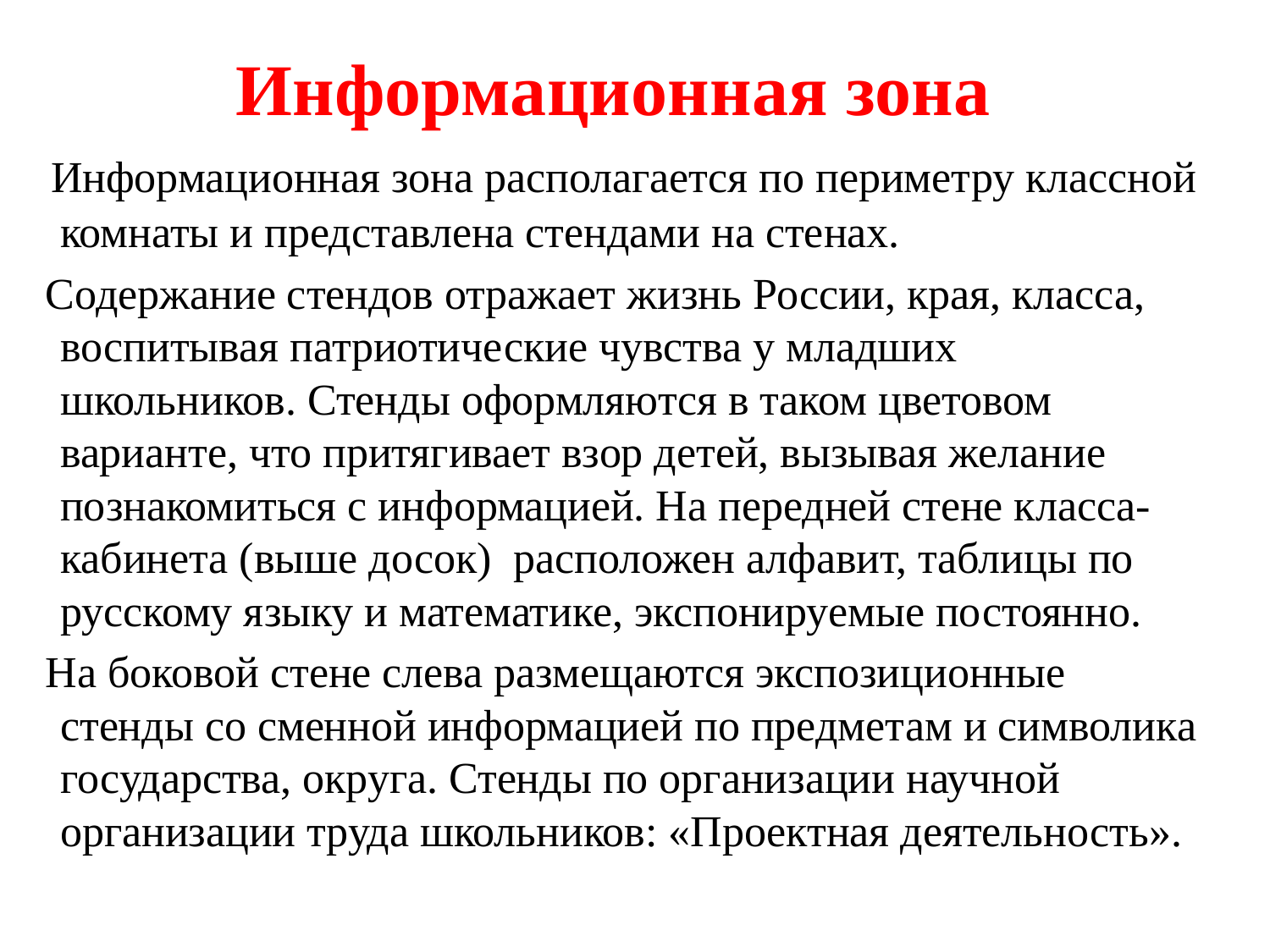

# Информационная зона
   Информационная зона располагается по периметру классной комнаты и представлена стендами на стенах.
   Содержание стендов отражает жизнь России, края, класса, воспитывая патриотические чувства у младших школьников. Стенды оформляются в таком цветовом варианте, что притягивает взор детей, вызывая желание познакомиться с информацией. На передней стене класса-кабинета (выше досок)  расположен алфавит, таблицы по русскому языку и математике, экспонируемые постоянно.
   На боковой стене слева размещаются экспозиционные стенды со сменной информацией по предметам и символика государства, округа. Стенды по организации научной организации труда школьников: «Проектная деятельность».